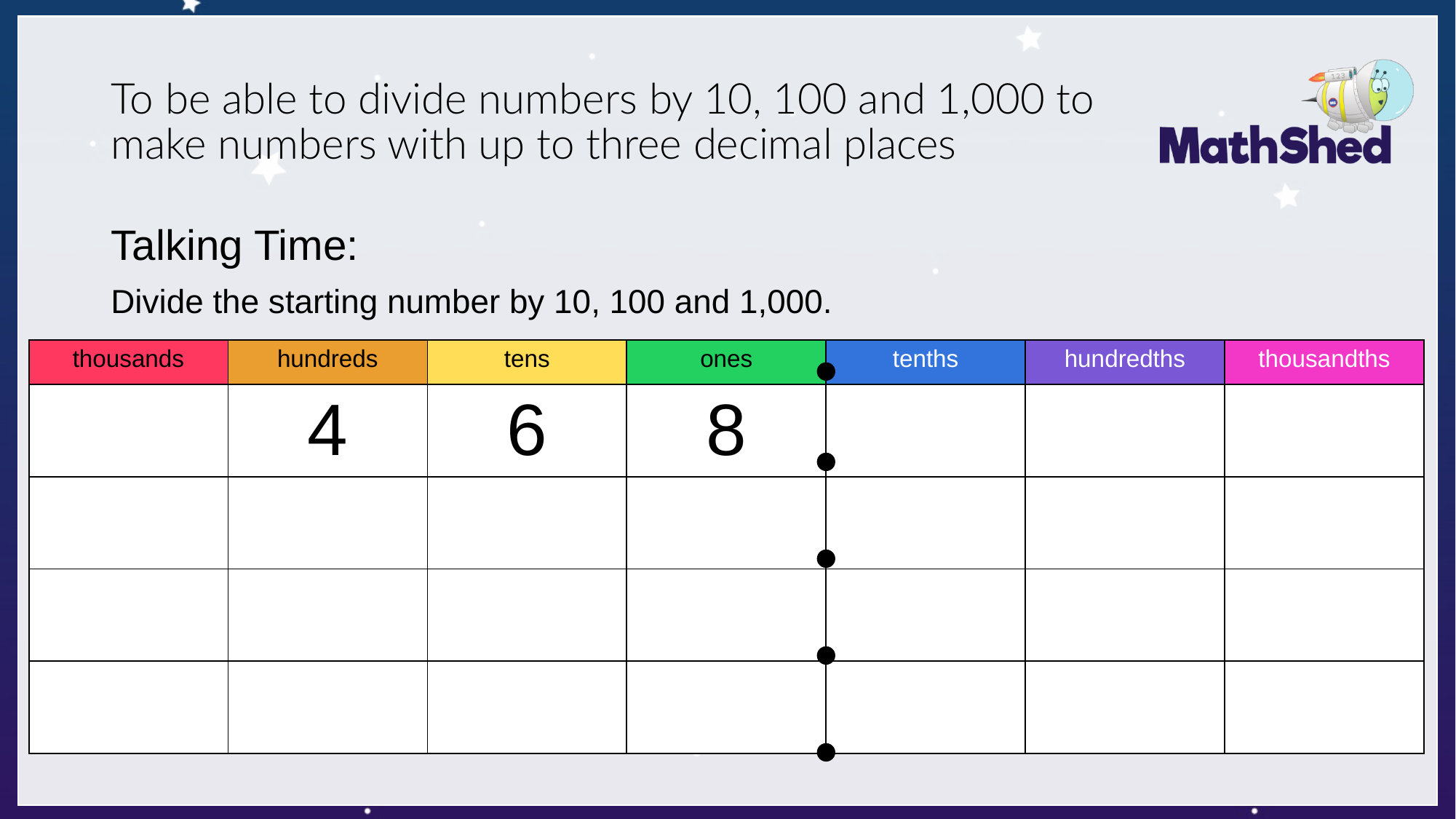

# To be able to divide numbers by 10, 100 and 1,000 to make numbers with up to three decimal places
Talking Time:
Divide the starting number by 10, 100 and 1,000.

| thousands | hundreds | tens | ones | tenths | hundredths | thousandths |
| --- | --- | --- | --- | --- | --- | --- |
|  | 4 | 6 | 8 |  |  |  |
|  |  |  |  |  |  |  |
|  |  |  |  |  |  |  |
|  |  |  |  |  |  |  |